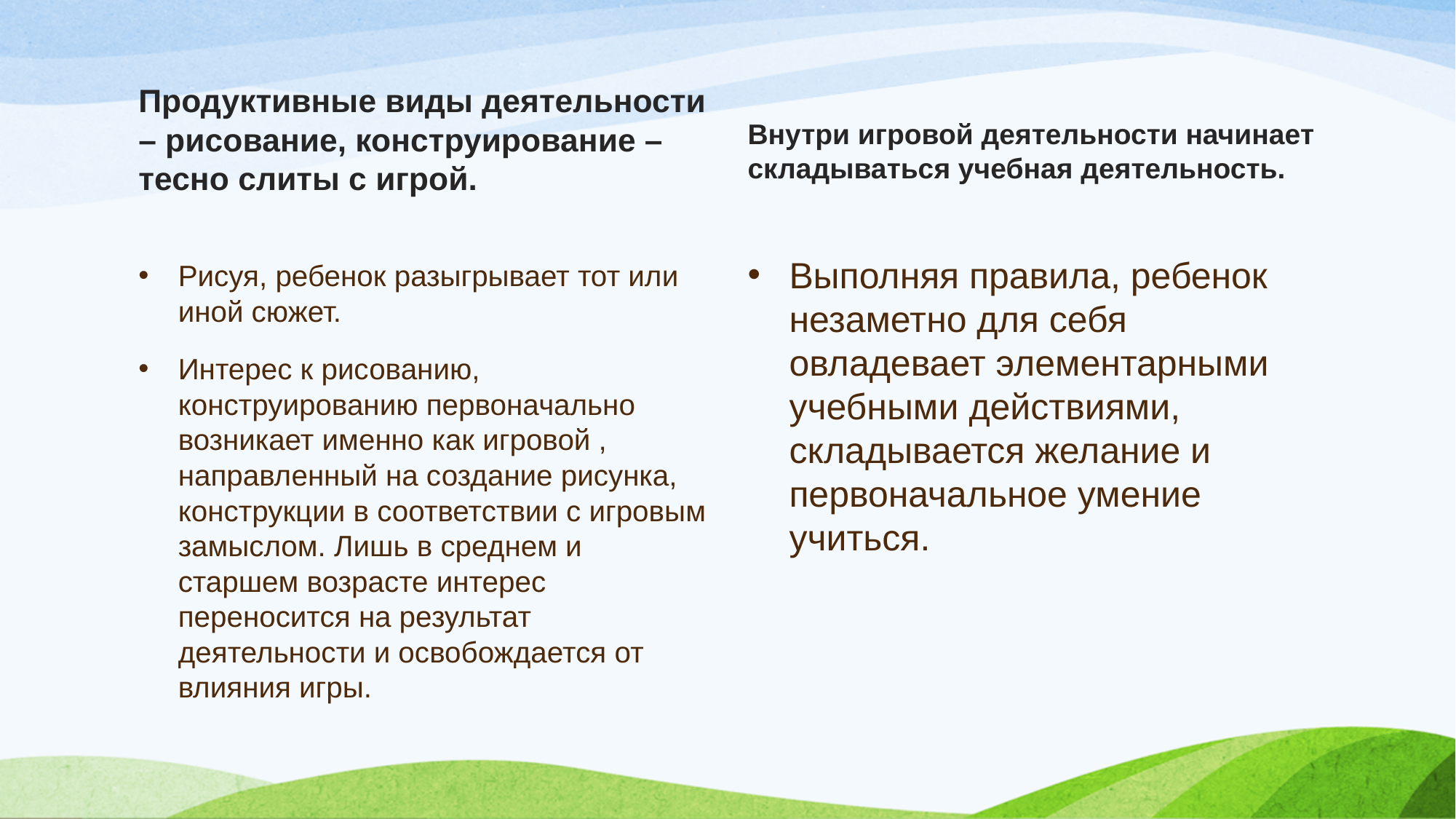

Продуктивные виды деятельности – рисование, конструирование – тесно слиты с игрой.
Внутри игровой деятельности начинает складываться учебная деятельность.
Выполняя правила, ребенок незаметно для себя овладевает элементарными учебными действиями, складывается желание и первоначальное умение учиться.

Рисуя, ребенок разыгрывает тот или иной сюжет.
Интерес к рисованию, конструированию первоначально возникает именно как игровой , направленный на создание рисунка, конструкции в соответствии с игровым замыслом. Лишь в среднем и старшем возрасте интерес переносится на результат деятельности и освобождается от влияния игры.